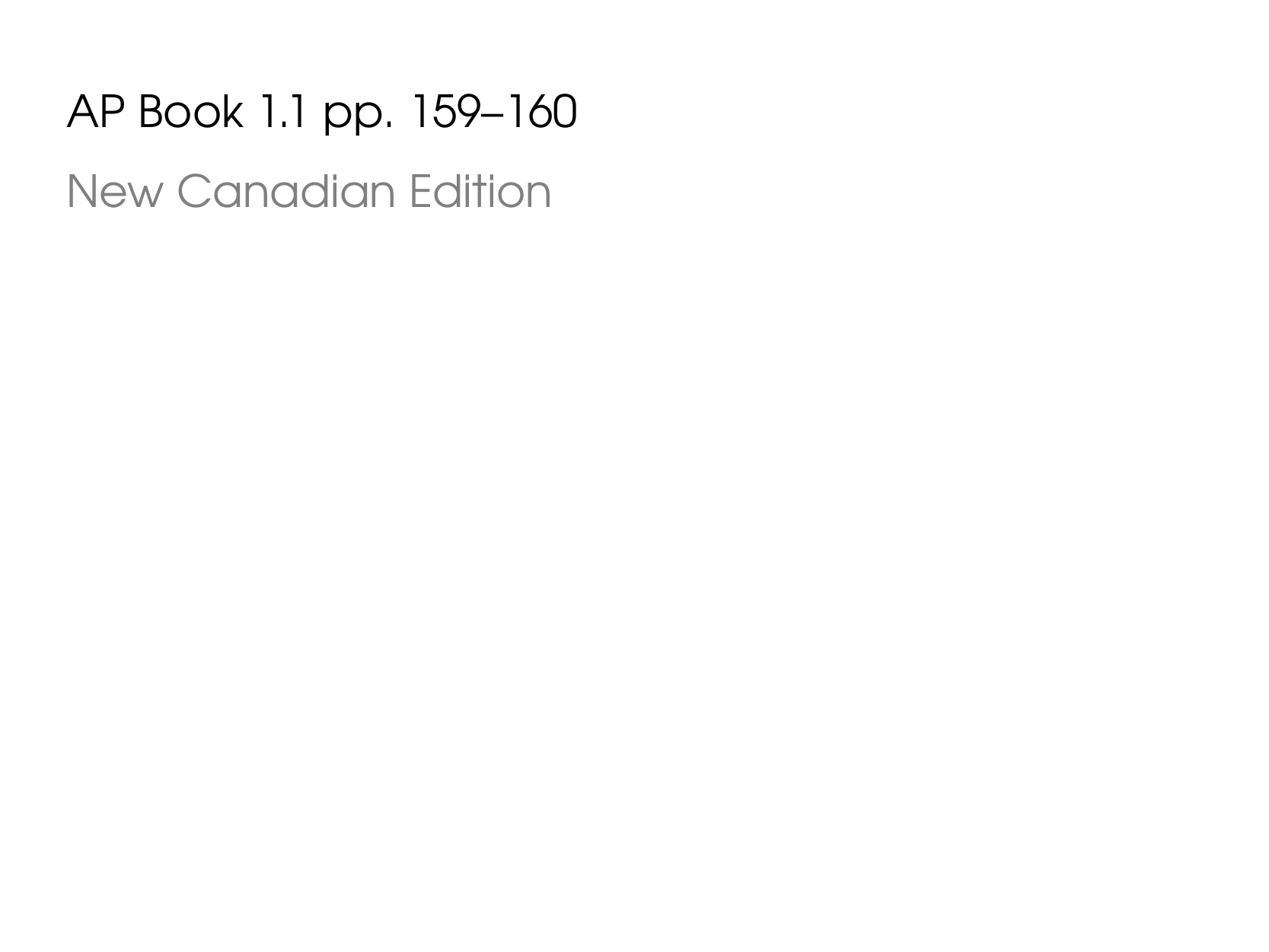

AP Book 1.1 pp. 159–160
New Canadian Edition